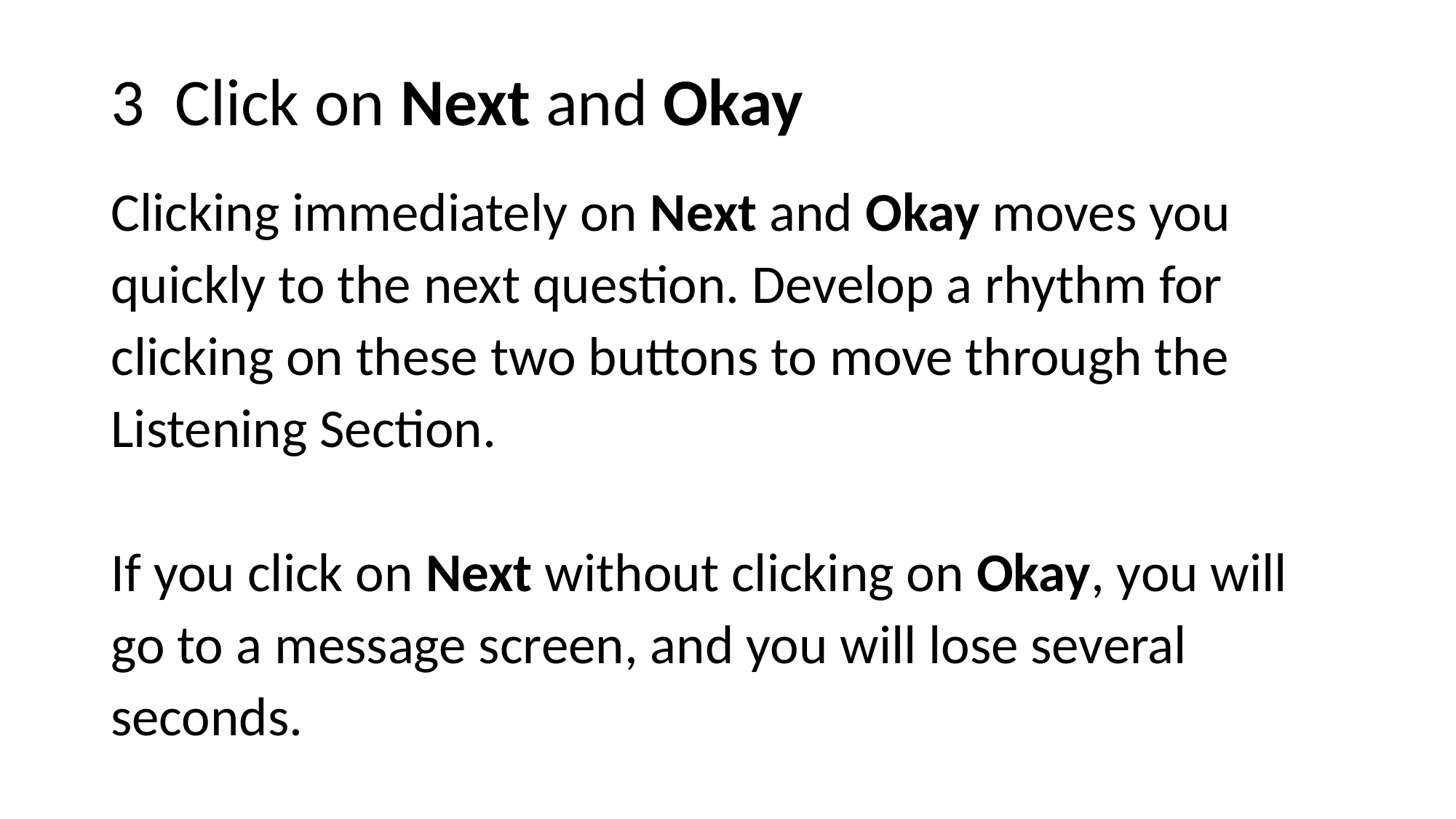

# 3  Click on Next and Okay
Clicking immediately on Next and Okay moves you quickly to the next question. Develop a rhythm for clicking on these two buttons to move through the Listening Section.

If you click on Next without clicking on Okay, you will go to a message screen, and you will lose several seconds.